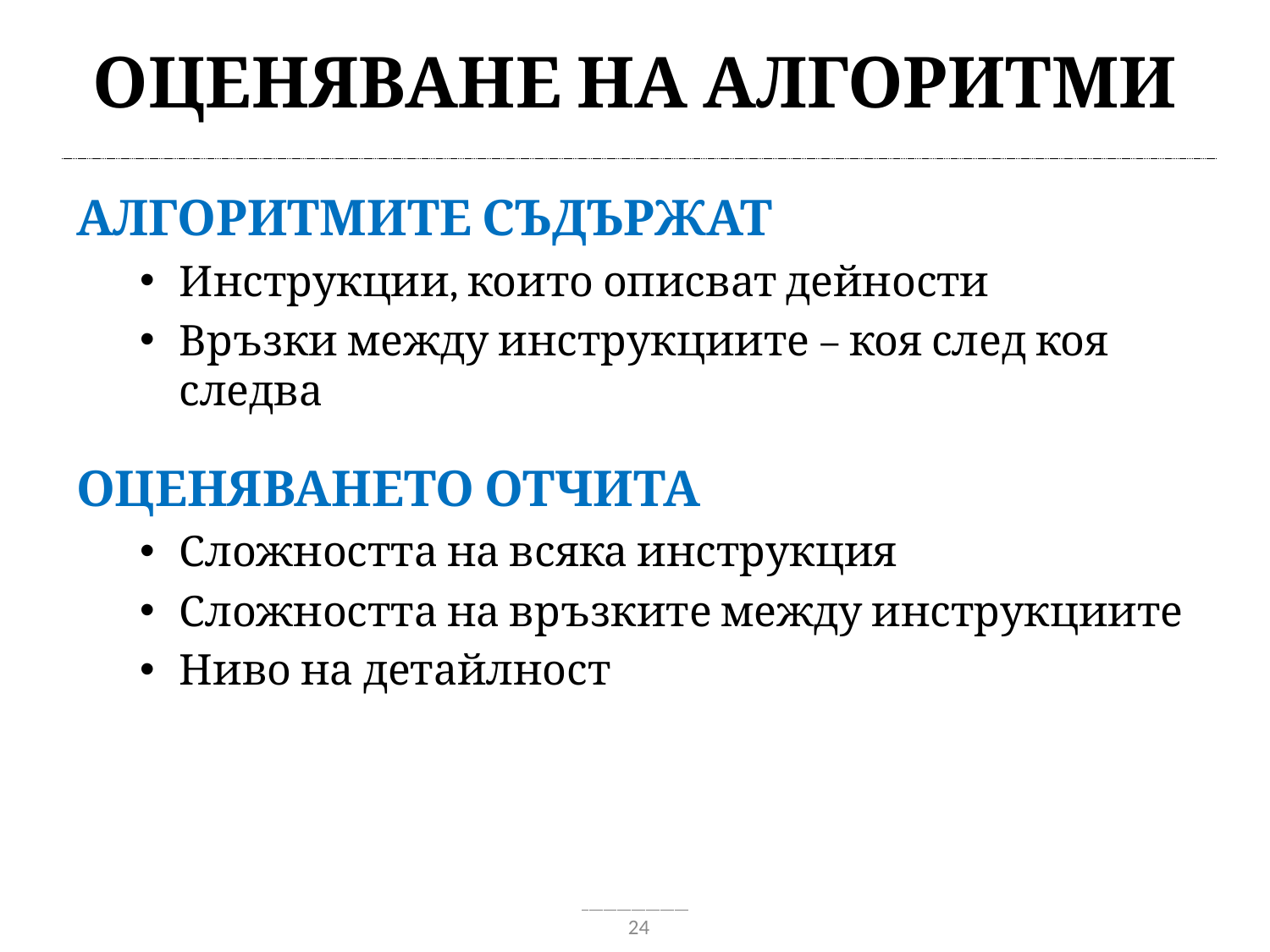

# Оценяване на алгоритми
Алгоритмите съдържат
Инструкции, които описват дейности
Връзки между инструкциите – коя след коя следва
Оценяването отчита
Сложността на всяка инструкция
Сложността на връзките между инструкциите
Ниво на детайлност

24